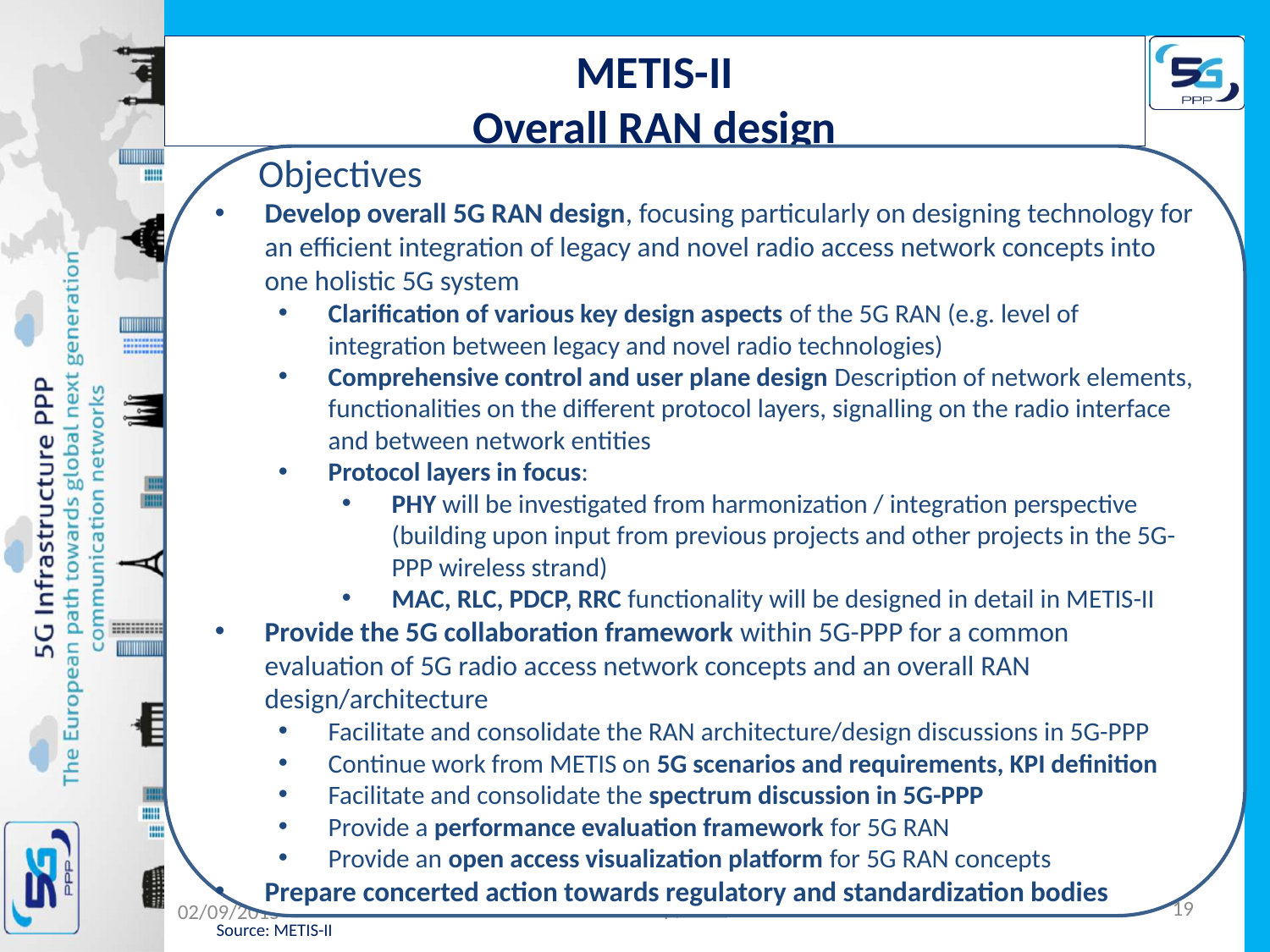

METIS-II
Overall RAN design
     Objectives
Develop overall 5G RAN design, focusing particularly on designing technology for an efficient integration of legacy and novel radio access network concepts into one holistic 5G system
Clarification of various key design aspects of the 5G RAN (e.g. level of integration between legacy and novel radio technologies)
Comprehensive control and user plane design Description of network elements, functionalities on the different protocol layers, signalling on the radio interface and between network entities
Protocol layers in focus:
PHY will be investigated from harmonization / integration perspective (building upon input from previous projects and other projects in the 5G-PPP wireless strand)
MAC, RLC, PDCP, RRC functionality will be designed in detail in METIS-II
Provide the 5G collaboration framework within 5G-PPP for a common evaluation of 5G radio access network concepts and an overall RAN design/architecture
Facilitate and consolidate the RAN architecture/design discussions in 5G-PPP
Continue work from METIS on 5G scenarios and requirements, KPI definition
Facilitate and consolidate the spectrum discussion in 5G-PPP
Provide a performance evaluation framework for 5G RAN
Provide an open access visualization platform for 5G RAN concepts
Prepare concerted action towards regulatory and standardization bodies
Research projects

Innovation projects

METIS-II
Mobile and wireless communications Enablers for Twenty-twenty (2020) Information Society-II
3GPP RAN 5G Workshop, 17.-18.9.2015
19
02/09/2015
Source: METIS-II